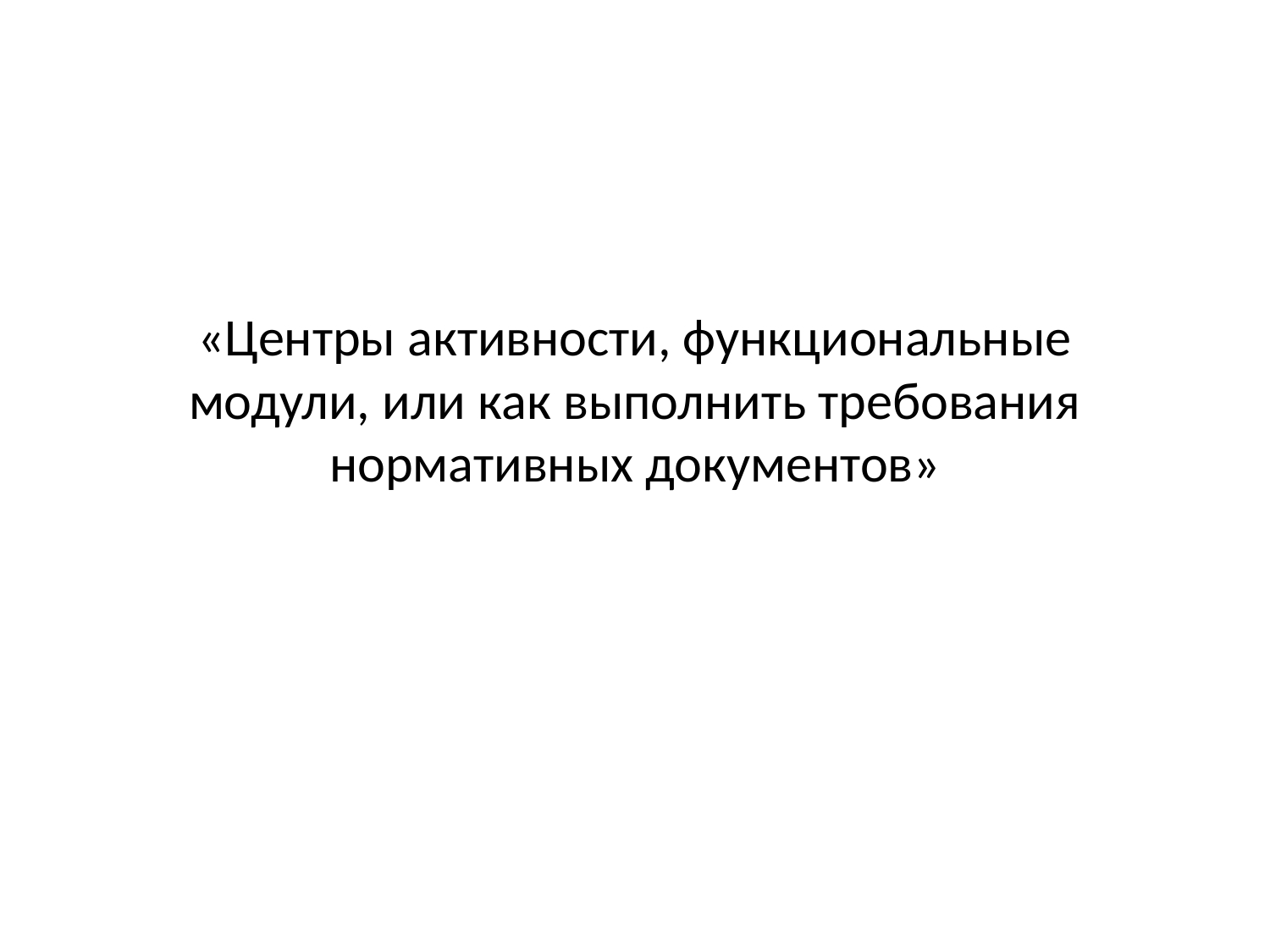

# «Центры активности, функциональные модули, или как выполнить требования нормативных документов»